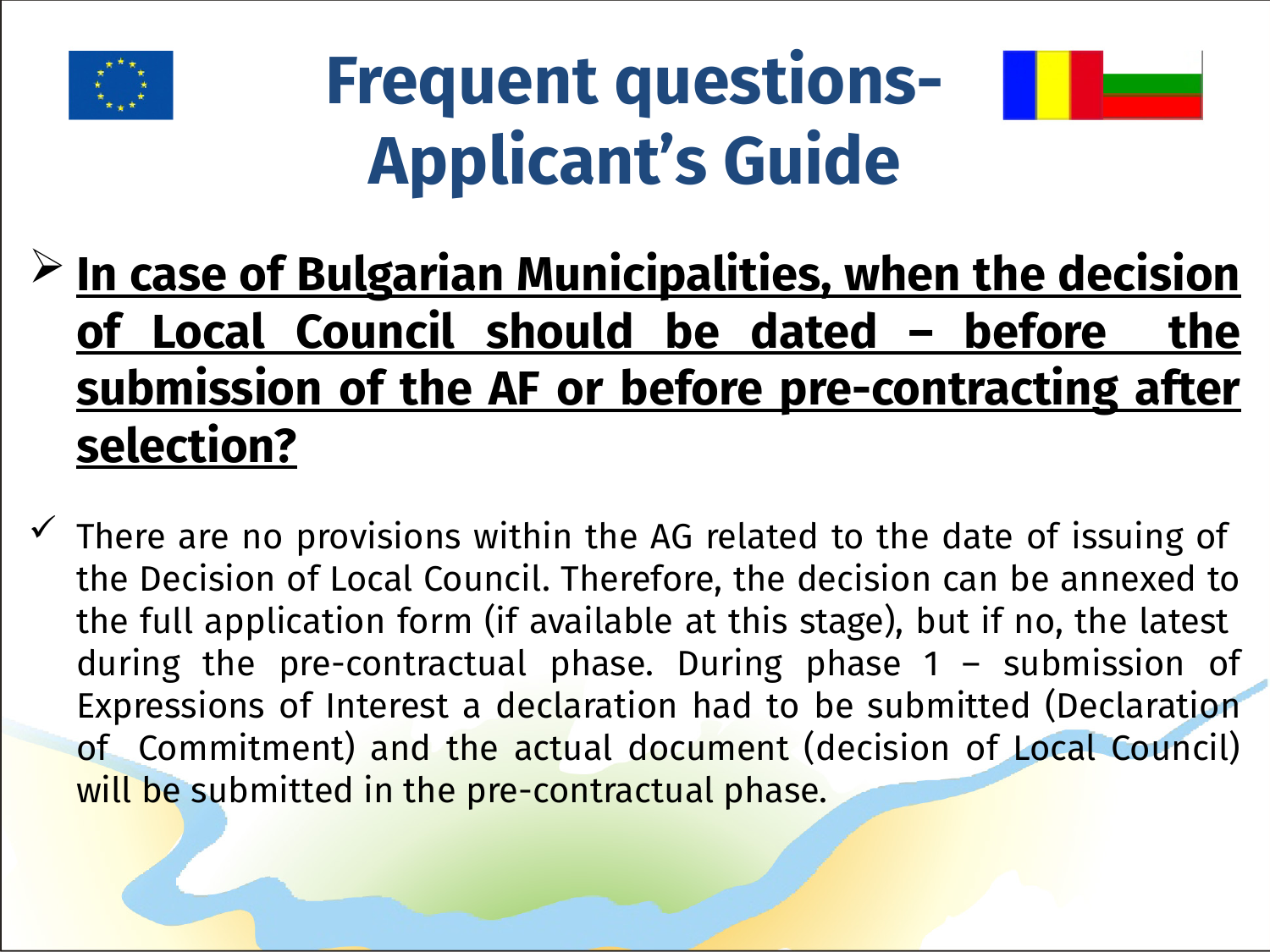

# Frequent questions- Applicant’s Guide

In case of Bulgarian Municipalities, when the decision of Local Council should be dated – before  the submission of the AF or before pre-contracting after selection?

There are no provisions within the AG related to the date of issuing of  the Decision of Local Council. Therefore, the decision can be annexed to the full application form (if available at this stage), but if no, the latest  during the pre-contractual phase. During phase 1 – submission of Expressions of Interest a declaration had to be submitted (Declaration of  Commitment) and the actual document (decision of Local Council) will be submitted in the pre-contractual phase.